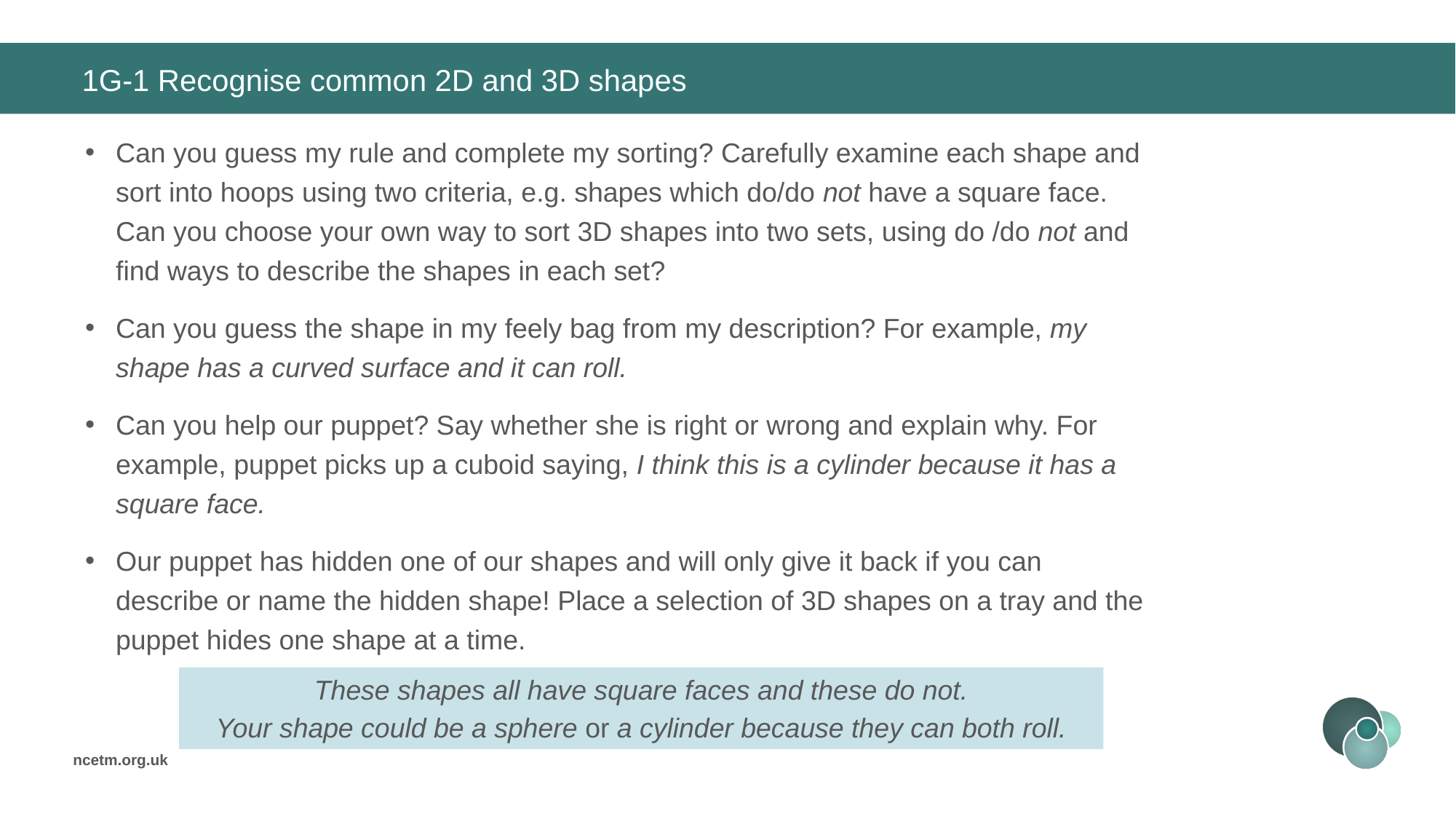

# 1G-1 Recognise common 2D and 3D shapes
Can you guess my rule and complete my sorting? Carefully examine each shape and sort into hoops using two criteria, e.g. shapes which do/do not have a square face. Can you choose your own way to sort 3D shapes into two sets, using do /do not and find ways to describe the shapes in each set?
Can you guess the shape in my feely bag from my description? For example, my shape has a curved surface and it can roll.
Can you help our puppet? Say whether she is right or wrong and explain why. For example, puppet picks up a cuboid saying, I think this is a cylinder because it has a square face.
Our puppet has hidden one of our shapes and will only give it back if you can describe or name the hidden shape! Place a selection of 3D shapes on a tray and the puppet hides one shape at a time.

These shapes all have square faces and these do not.
Your shape could be a sphere or a cylinder because they can both roll.